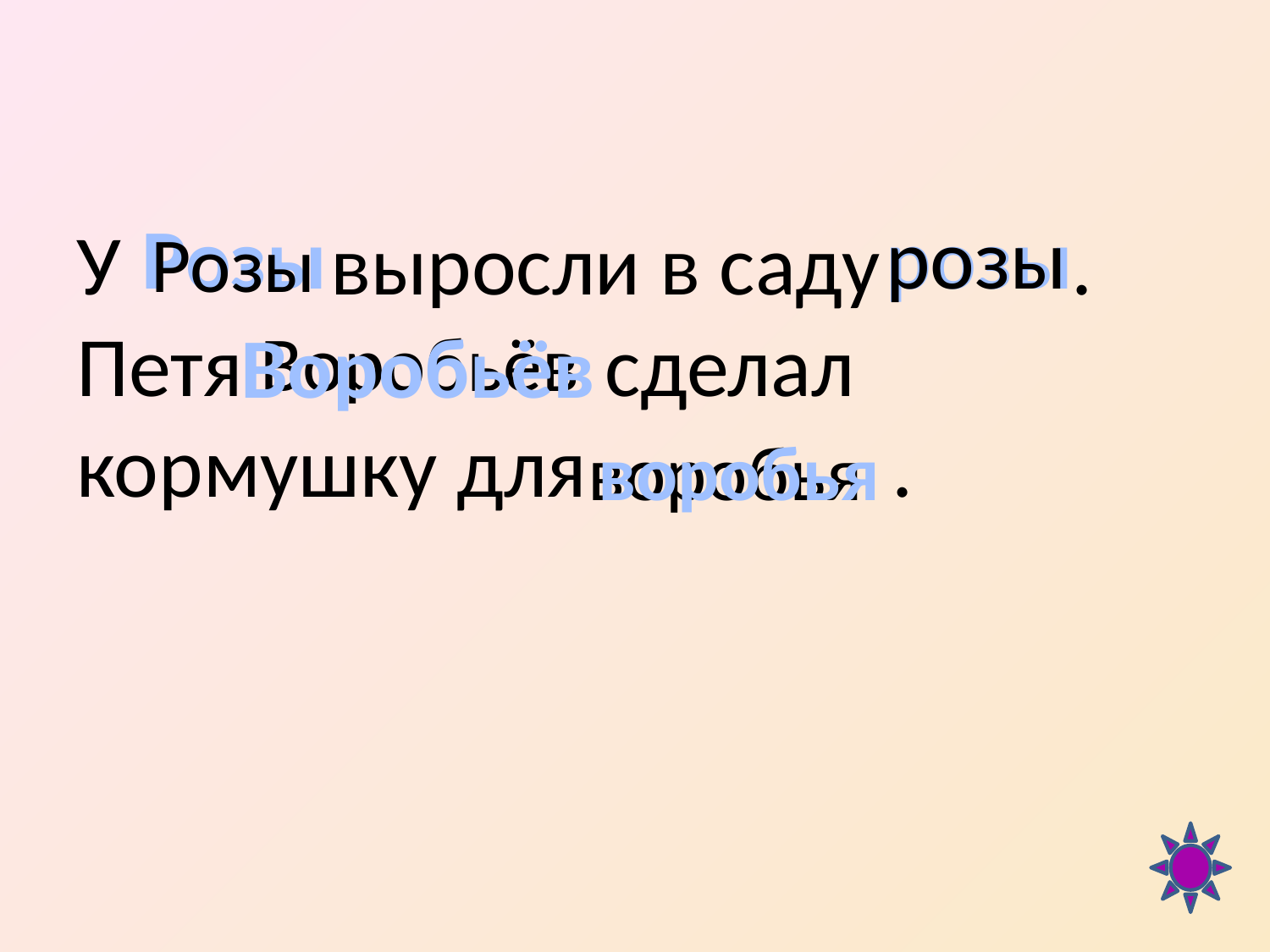

# У           выросли в саду          . Петя                   сделал кормушку для                .
Розы
розы
розы
Розы
Воробьёв
Воробьёв
воробья
воробья